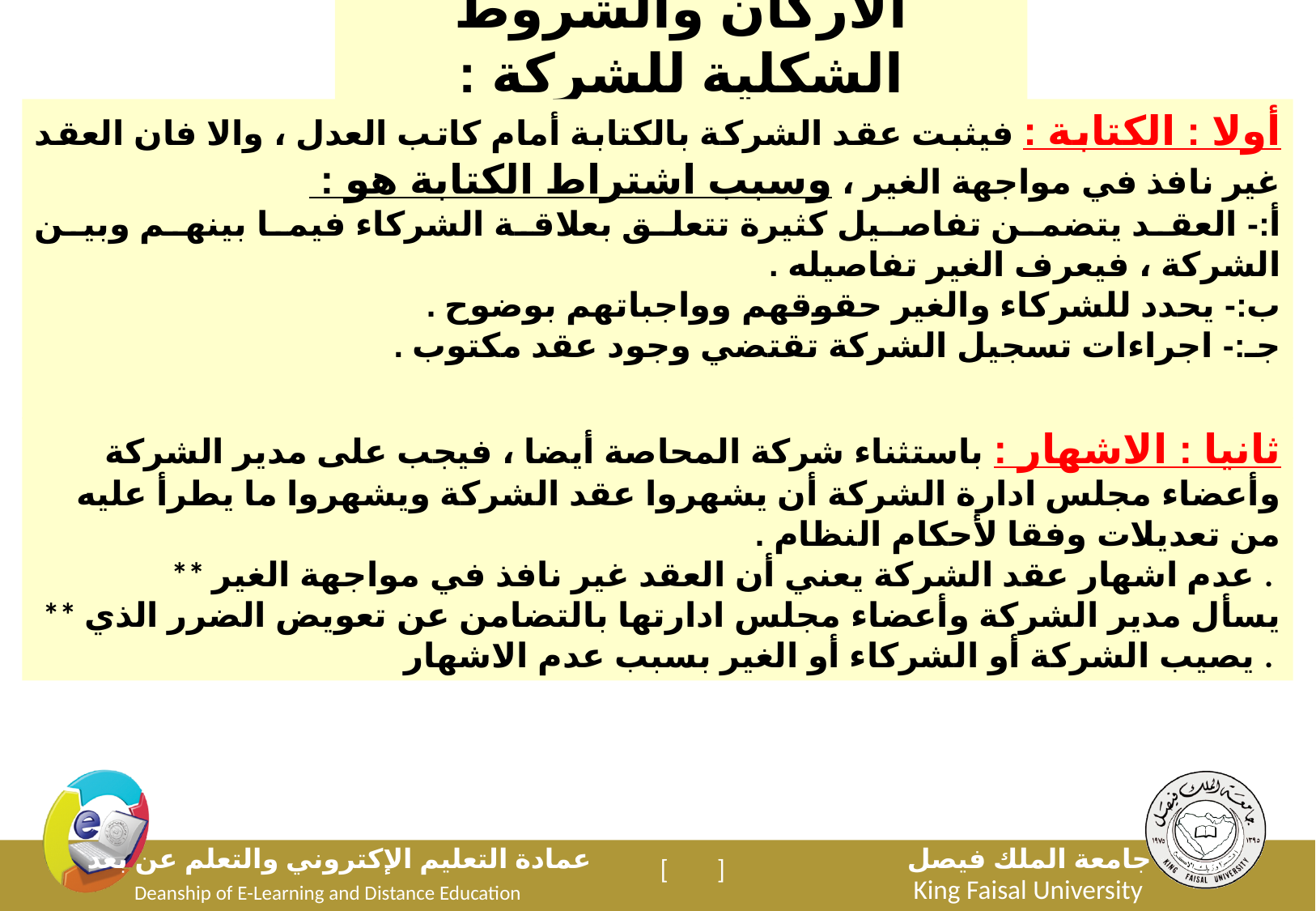

الأركان والشروط الشكلية للشركة :
أولا : الكتابة : فيثبت عقد الشركة بالكتابة أمام كاتب العدل ، والا فان العقد غير نافذ في مواجهة الغير ، وسبب اشتراط الكتابة هو :
أ:- العقد يتضمن تفاصيل كثيرة تتعلق بعلاقة الشركاء فيما بينهم وبين الشركة ، فيعرف الغير تفاصيله .
ب:- يحدد للشركاء والغير حقوقهم وواجباتهم بوضوح .
جـ:- اجراءات تسجيل الشركة تقتضي وجود عقد مكتوب .

ثانيا : الاشهار : باستثناء شركة المحاصة أيضا ، فيجب على مدير الشركة وأعضاء مجلس ادارة الشركة أن يشهروا عقد الشركة ويشهروا ما يطرأ عليه من تعديلات وفقا لأحكام النظام .
** عدم اشهار عقد الشركة يعني أن العقد غير نافذ في مواجهة الغير .
** يسأل مدير الشركة وأعضاء مجلس ادارتها بالتضامن عن تعويض الضرر الذي يصيب الشركة أو الشركاء أو الغير بسبب عدم الاشهار .